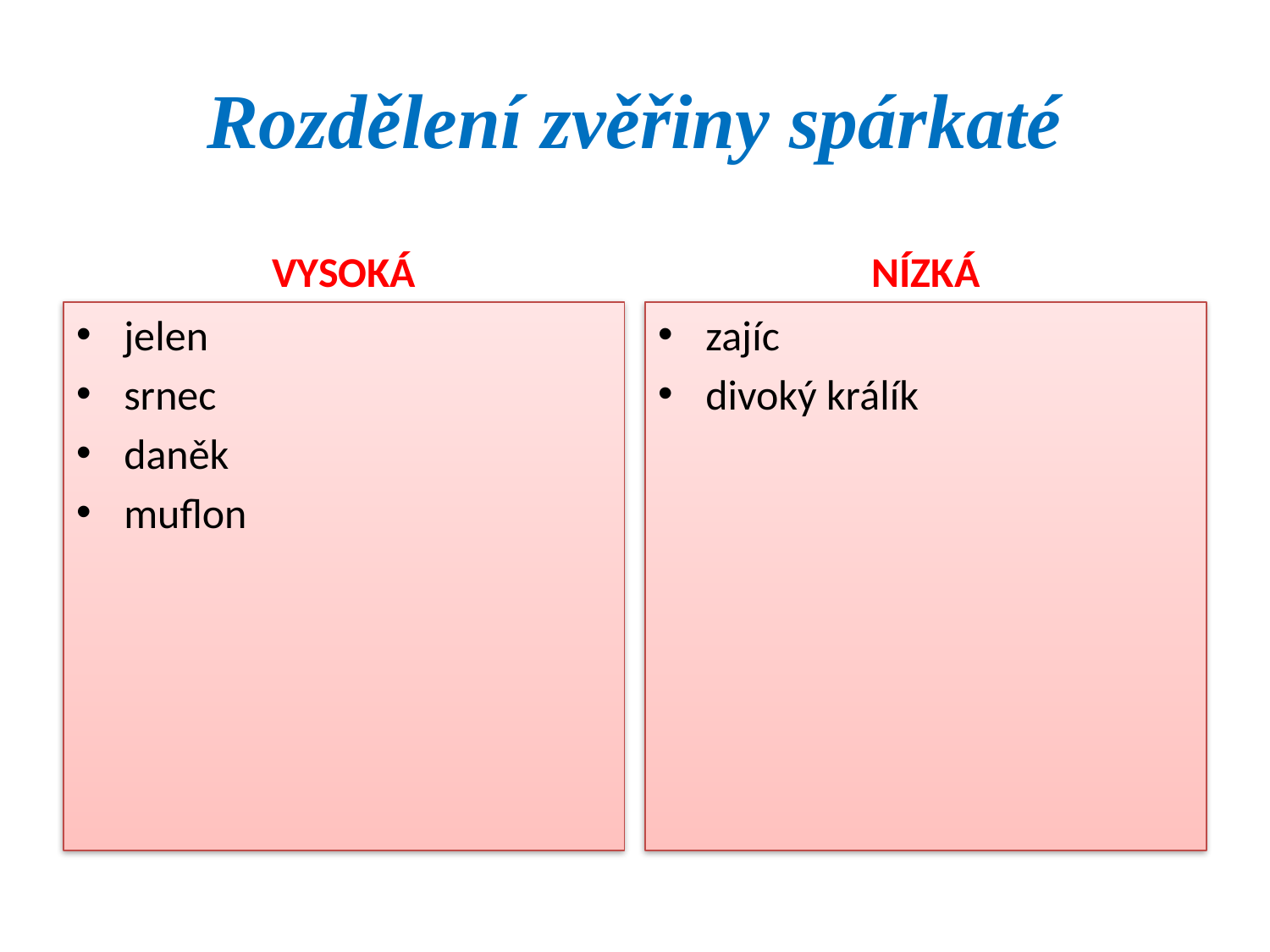

# Rozdělení zvěřiny spárkaté
VYSOKÁ
NÍZKÁ
jelen
srnec
daněk
muflon
zajíc
divoký králík